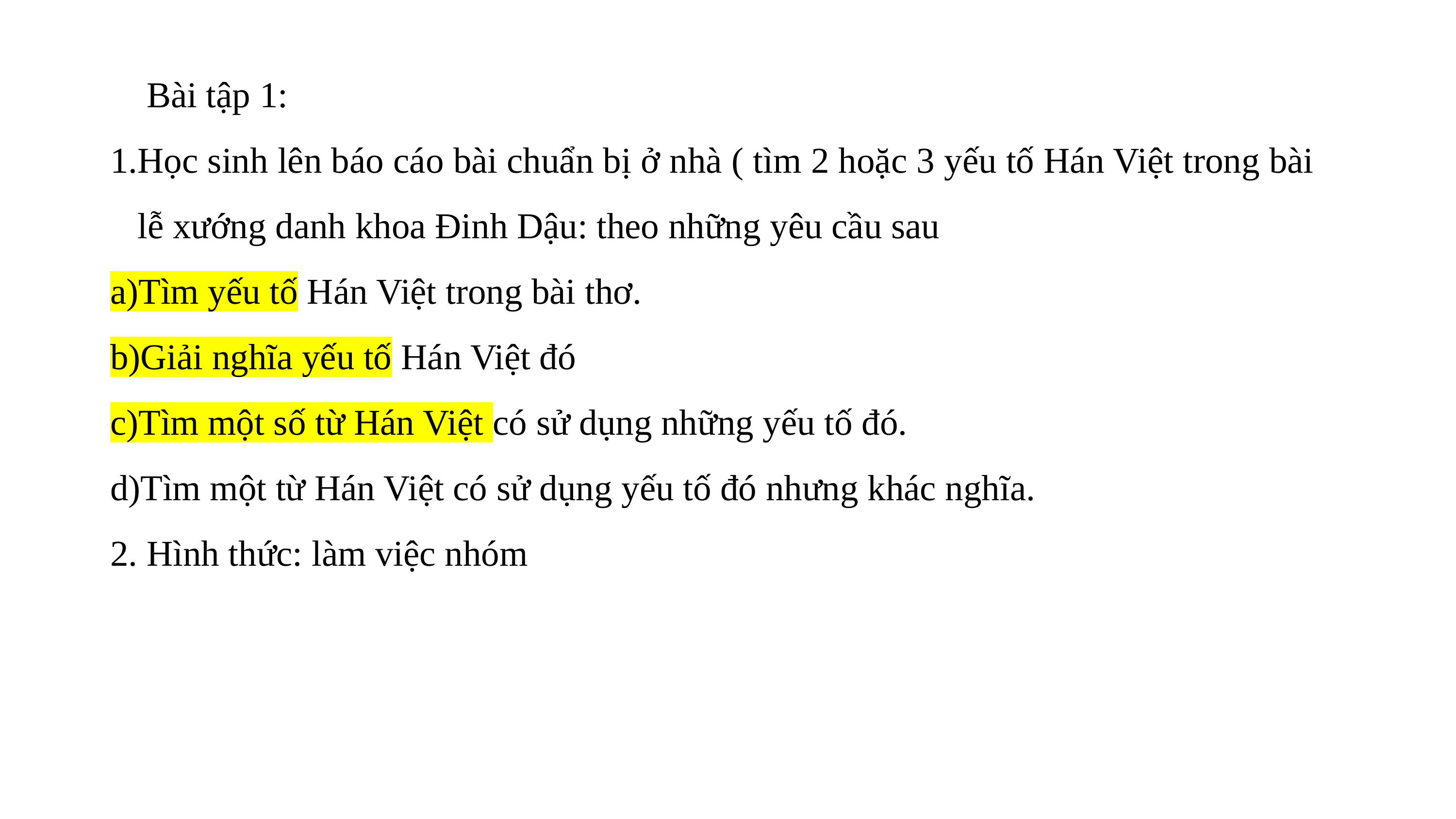

Bài tập 1:
Học sinh lên báo cáo bài chuẩn bị ở nhà ( tìm 2 hoặc 3 yếu tố Hán Việt trong bài lễ xướng danh khoa Đinh Dậu: theo những yêu cầu sau
Tìm yếu tố Hán Việt trong bài thơ.
Giải nghĩa yếu tố Hán Việt đó
Tìm một số từ Hán Việt có sử dụng những yếu tố đó.
Tìm một từ Hán Việt có sử dụng yếu tố đó nhưng khác nghĩa.
2. Hình thức: làm việc nhóm